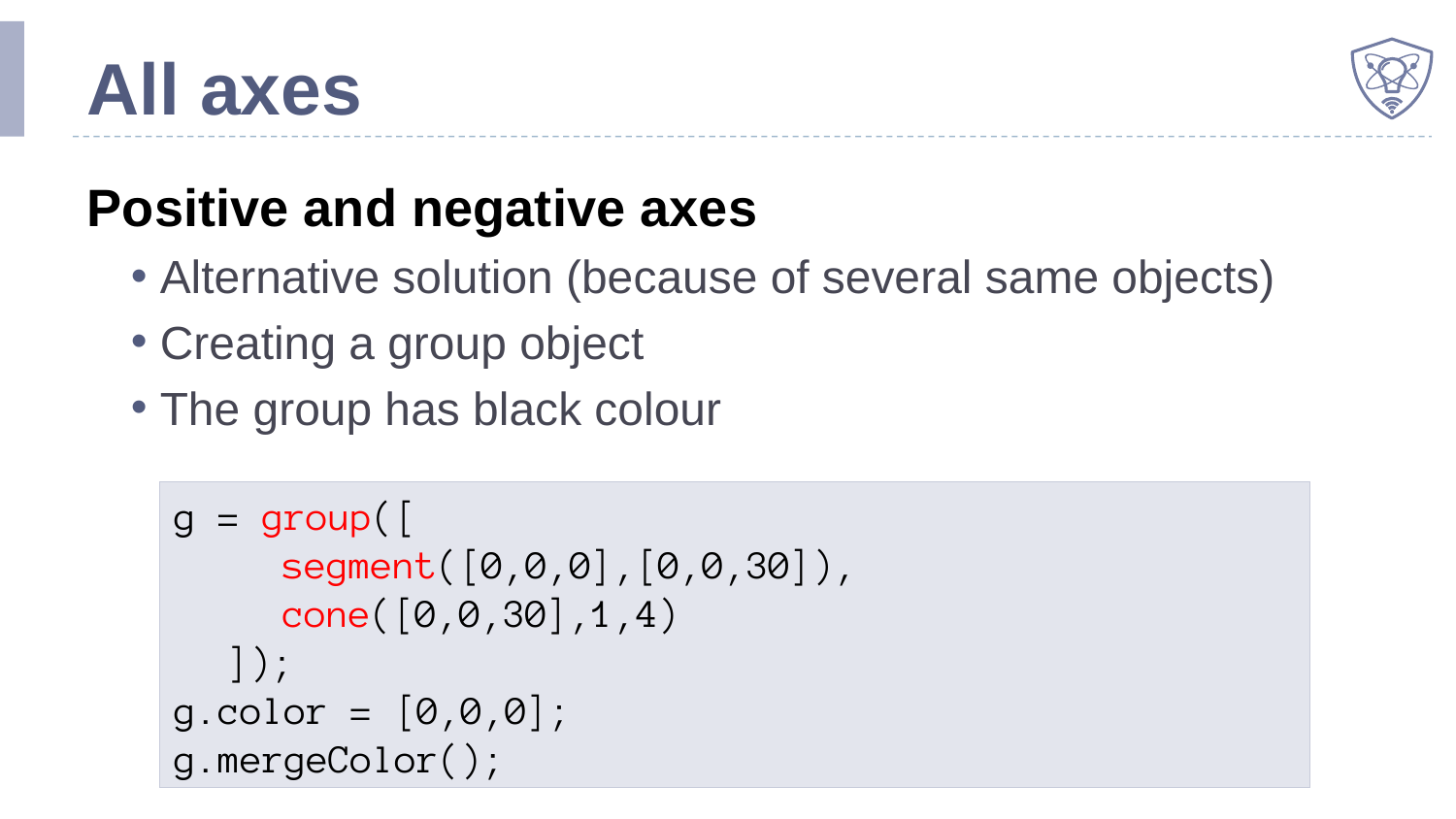

# All axes
Positive and negative axes
Alternative solution (because of several same objects)
Creating a group object
The group has black colour
g = group([
		segment([0,0,0],[0,0,30]),
		cone([0,0,30],1,4)
	]);
g.color = [0,0,0];
g.mergeColor();